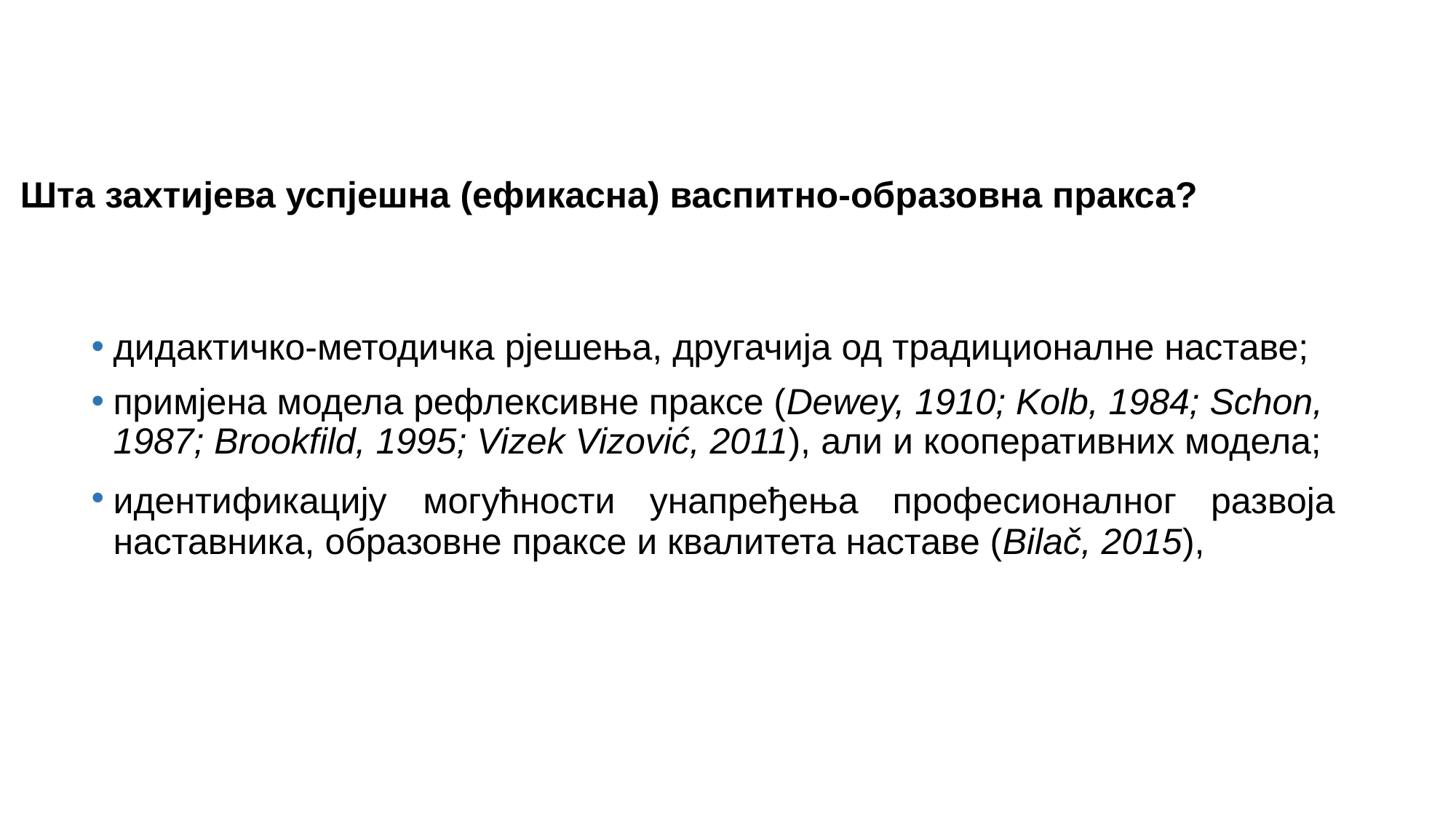

# Шта захтијева успјешна (ефикасна) васпитно-образовна пракса?
дидактичко-методичка рјешења, другачија од традиционалне наставе;
примјена модела рефлексивне праксе (Dewey, 1910; Kolb, 1984; Schon, 1987; Brookfild, 1995; Vizek Vizović, 2011), али и кооперативних модела;
идентификацију могућности унапређења професионалног развоја наставника, образовне праксе и квалитета наставе (Bilač, 2015),